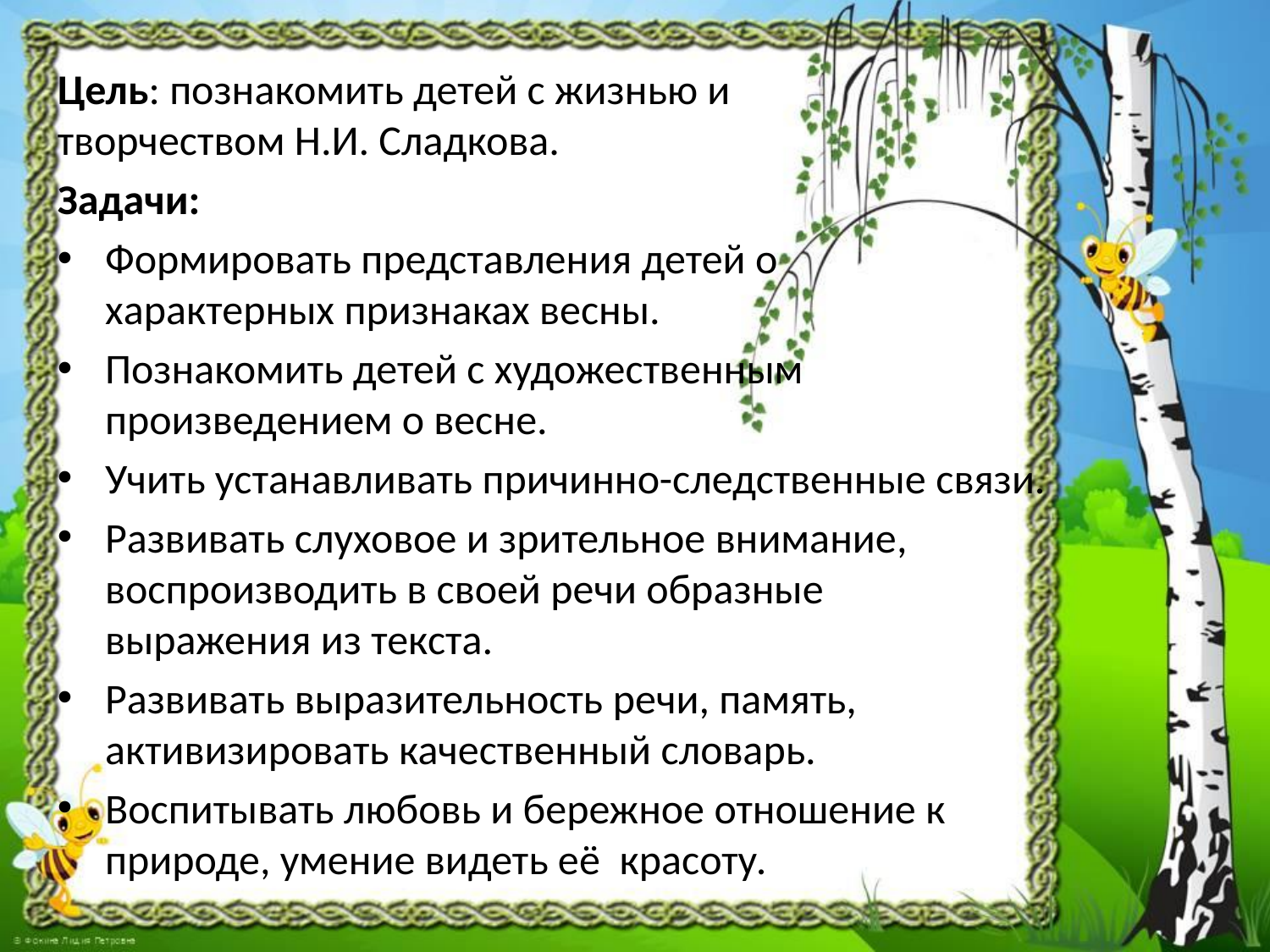

Цель: познакомить детей с жизнью и                        творчеством Н.И. Сладкова.
Задачи:
Формировать представления детей о                   характерных признаках весны.
Познакомить детей с художественным           произведением о весне.
Учить устанавливать причинно-следственные связи.
Развивать слуховое и зрительное внимание, воспроизводить в своей речи образные                выражения из текста.
Развивать выразительность речи, память,     активизировать качественный словарь.
Воспитывать любовь и бережное отношение к       природе, умение видеть её  красоту.